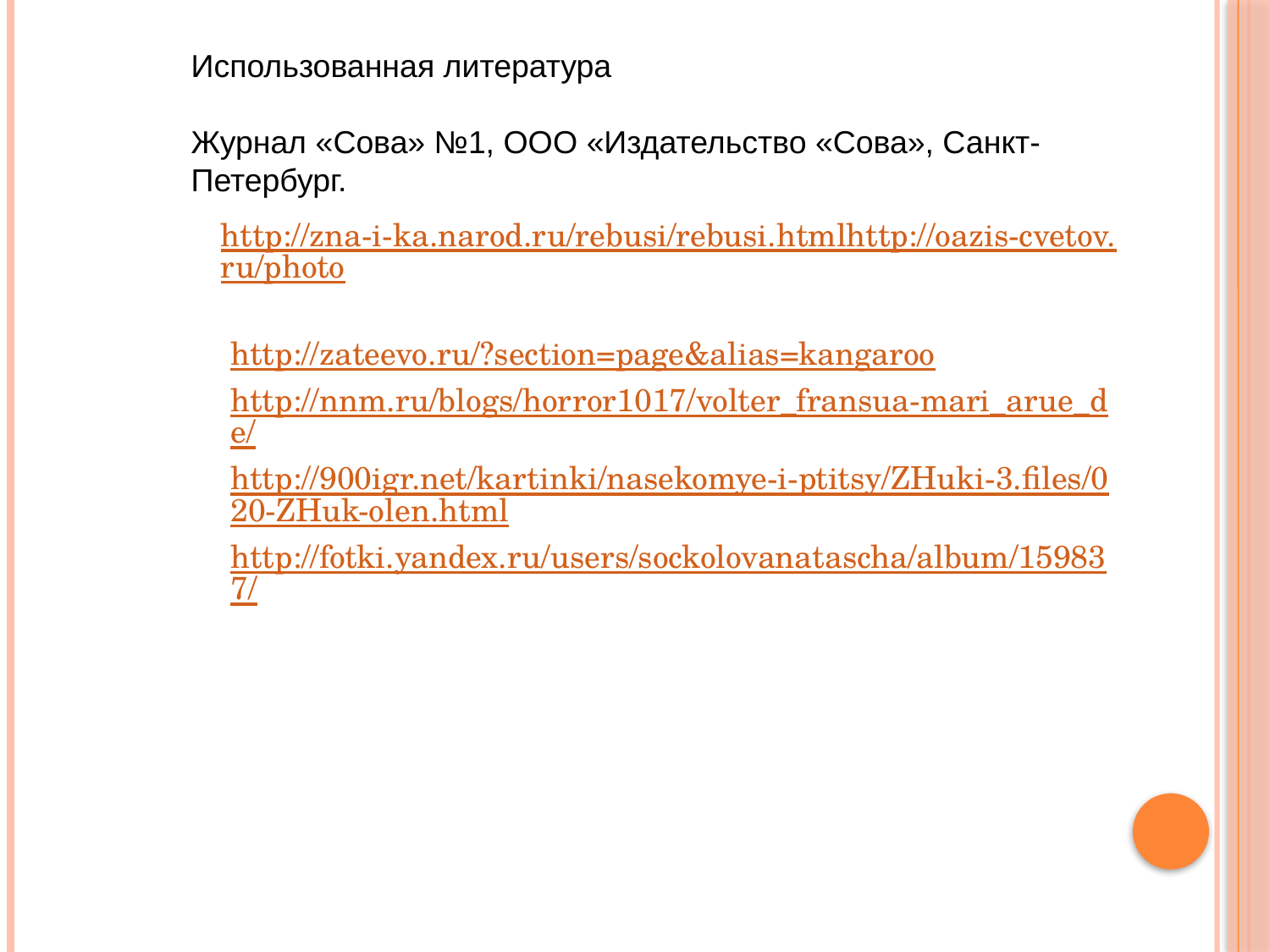

Использованная литература

Журнал «Сова» №1, ООО «Издательство «Сова», Санкт-Петербург.

http://zna-i-ka.narod.ru/rebusi/rebusi.htmlhttp://oazis-cvetov.ru/photo

http://zateevo.ru/?section=page&alias=kangaroo
http://nnm.ru/blogs/horror1017/volter_fransua-mari_arue_de/
http://900igr.net/kartinki/nasekomye-i-ptitsy/ZHuki-3.files/020-ZHuk-olen.html
http://fotki.yandex.ru/users/sockolovanatascha/album/159837/